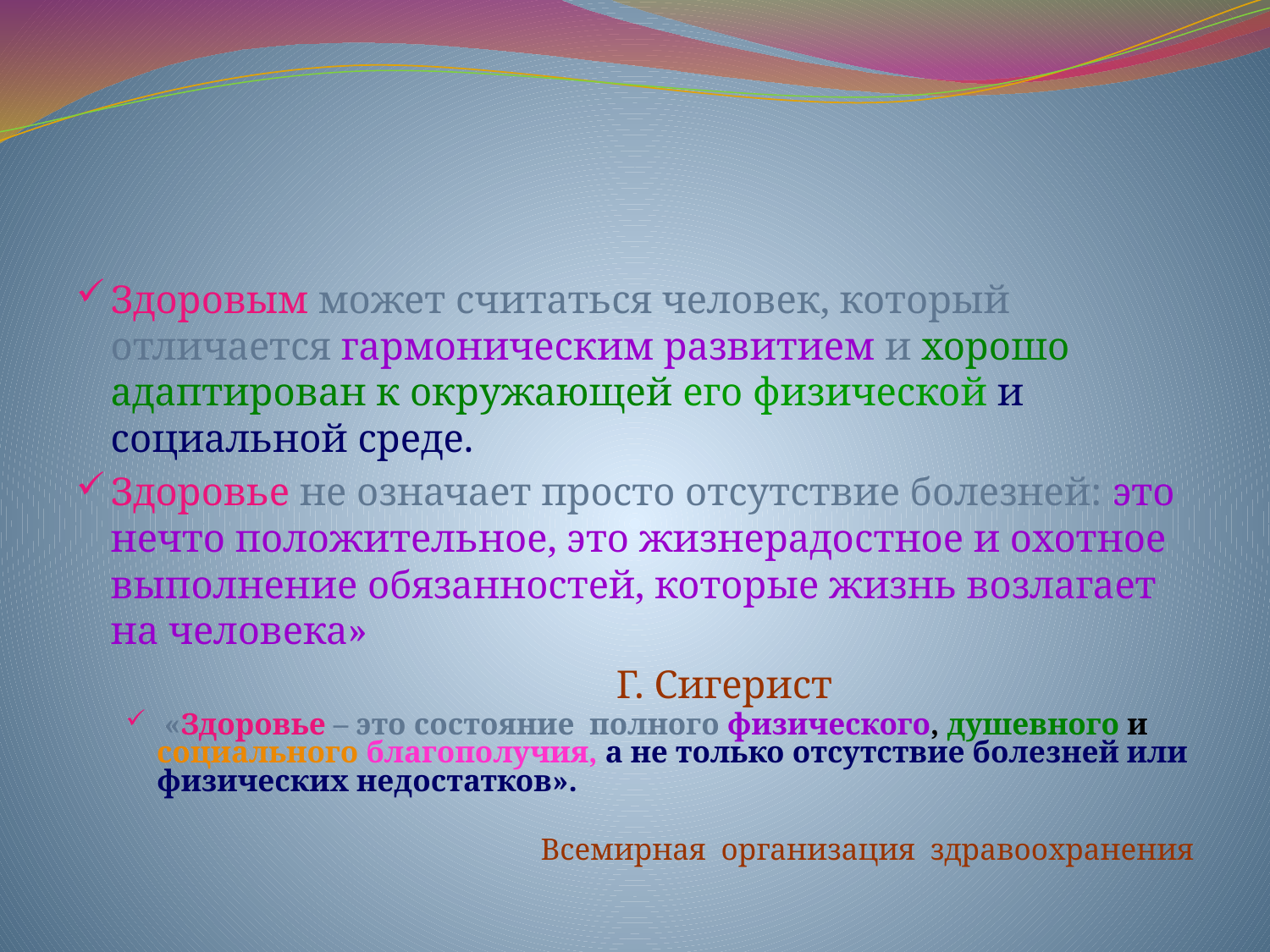

#
Здоровым может считаться человек, который отличается гармоническим развитием и хорошо адаптирован к окружающей его физической и социальной среде.
Здоровье не означает просто отсутствие болезней: это нечто положительное, это жизнерадостное и охотное выполнение обязанностей, которые жизнь возлагает на человека»
                  Г. Сигерист
 «Здоровье – это состояние  полного физического, душевного и социального благополучия, а не только отсутствие болезней или физических недостатков».

          Всемирная  организация  здравоохранения